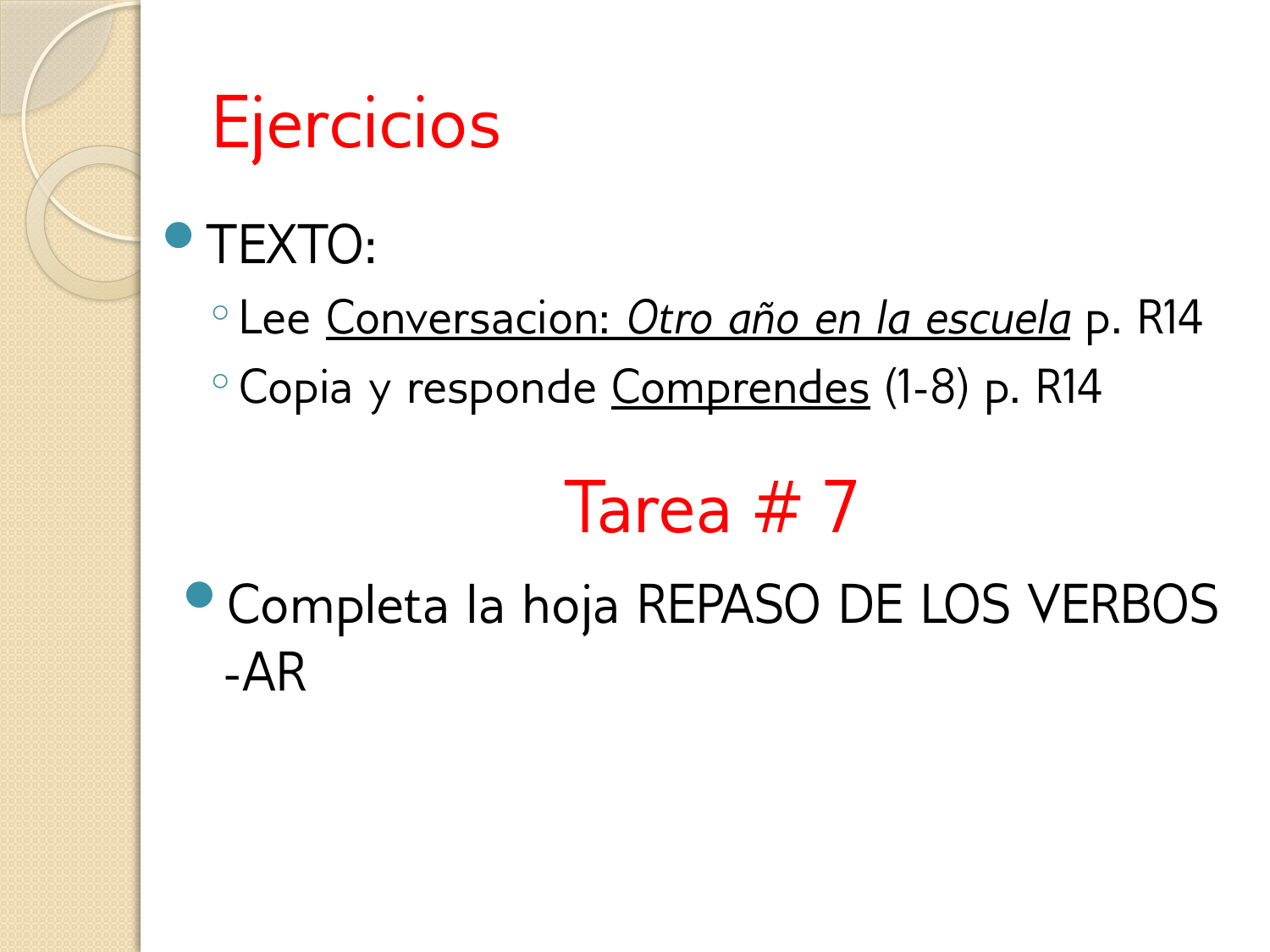

# Ejercicios
TEXTO:
Lee Conversacion: Otro año en la escuela p. R14
Copia y responde Comprendes (1-8) p. R14
Tarea # 7
Completa la hoja REPASO DE LOS VERBOS -AR